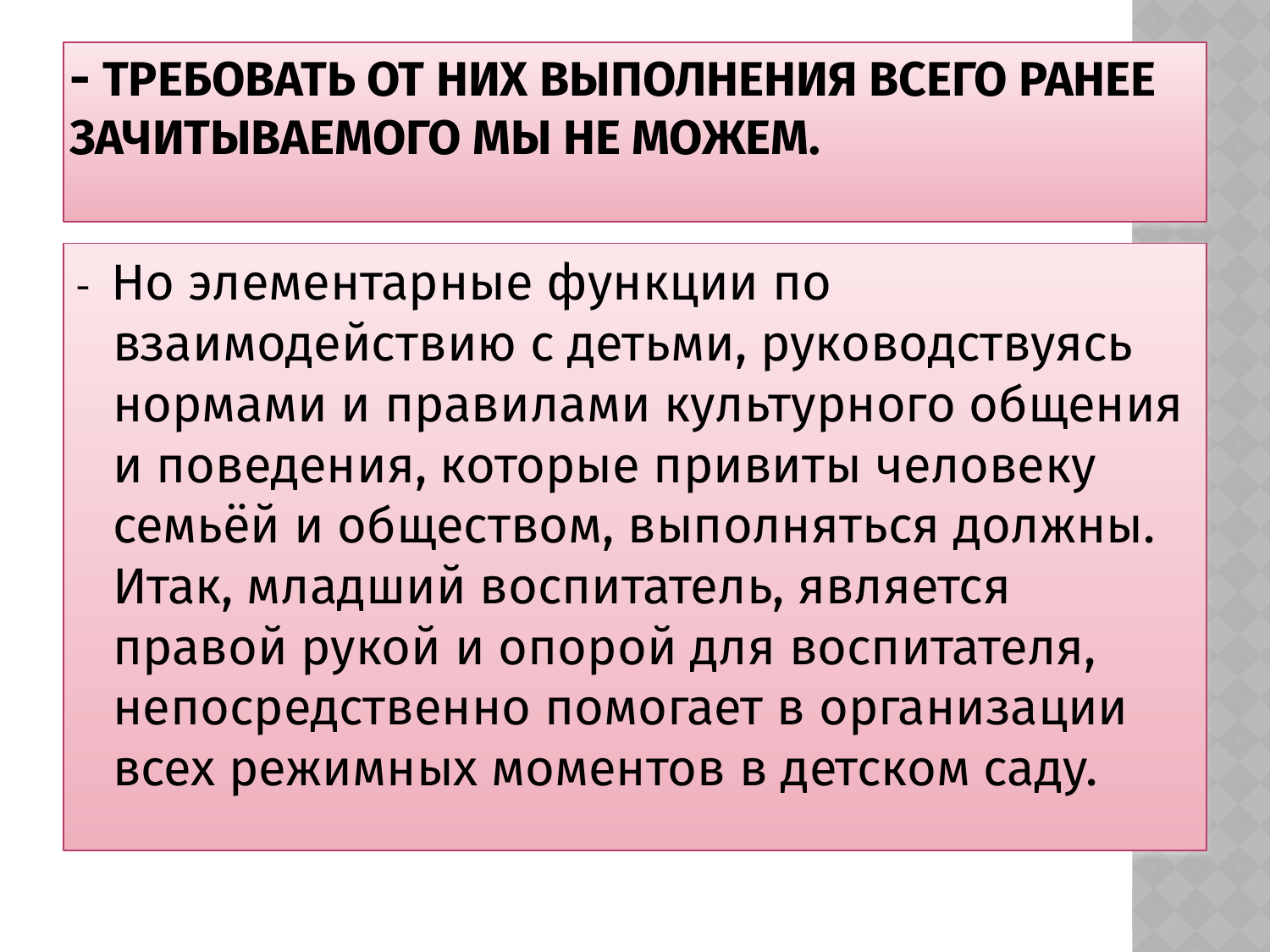

# - Требовать от них выполнения всего ранее    зачитываемого мы не можем.
-  Но элементарные функции по взаимодействию с детьми, руководствуясь нормами и правилами культурного общения и поведения, которые привиты человеку семьёй и обществом, выполняться должны. Итак, младший воспитатель, является правой рукой и опорой для воспитателя, непосредственно помогает в организации всех режимных моментов в детском саду.